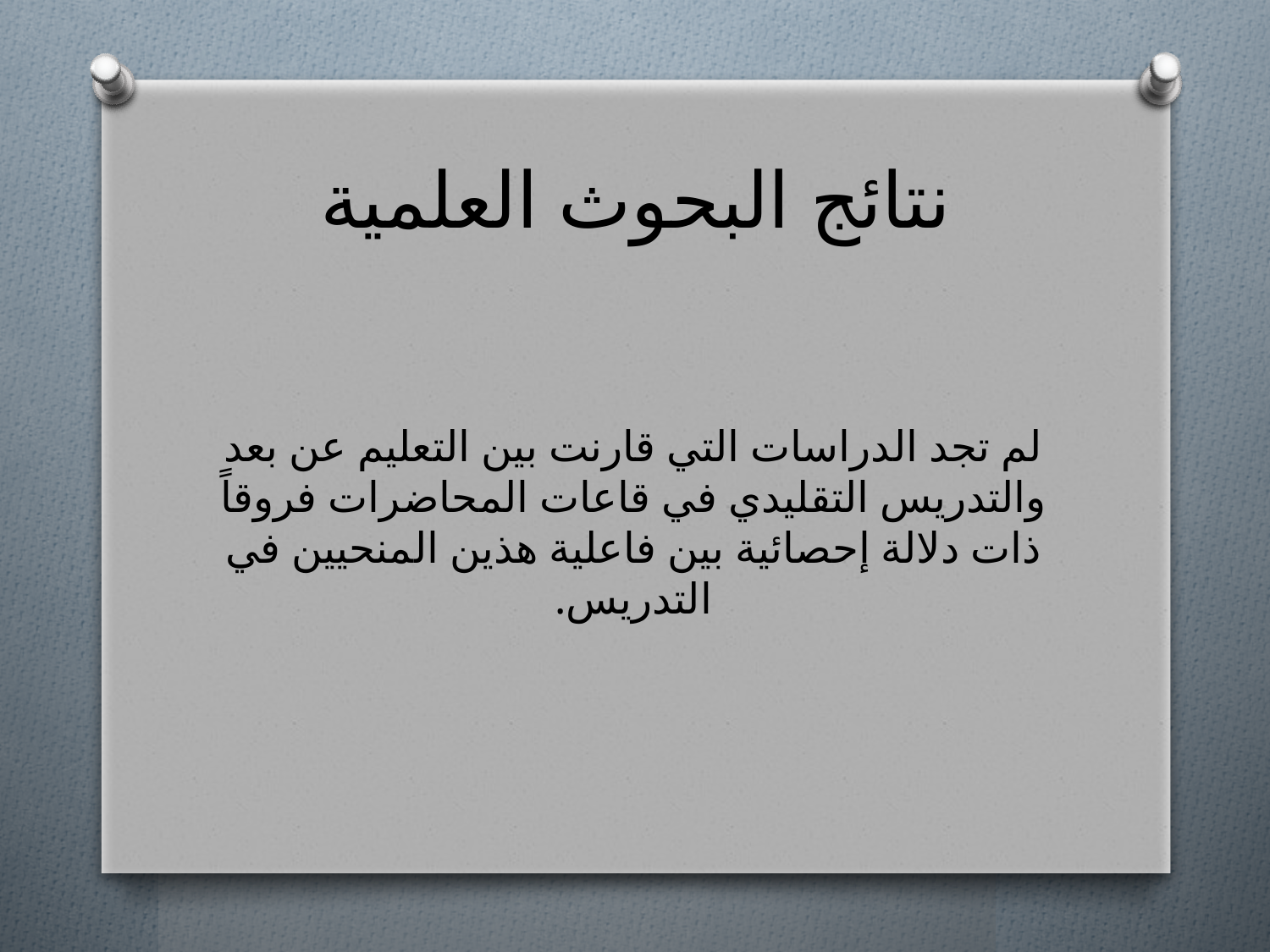

# نتائج البحوث العلمية

لم تجد الدراسات التي قارنت بين التعليم عن بعد والتدريس التقليدي في قاعات المحاضرات فروقاً ذات دلالة إحصائية بين فاعلية هذين المنحيين في التدريس.